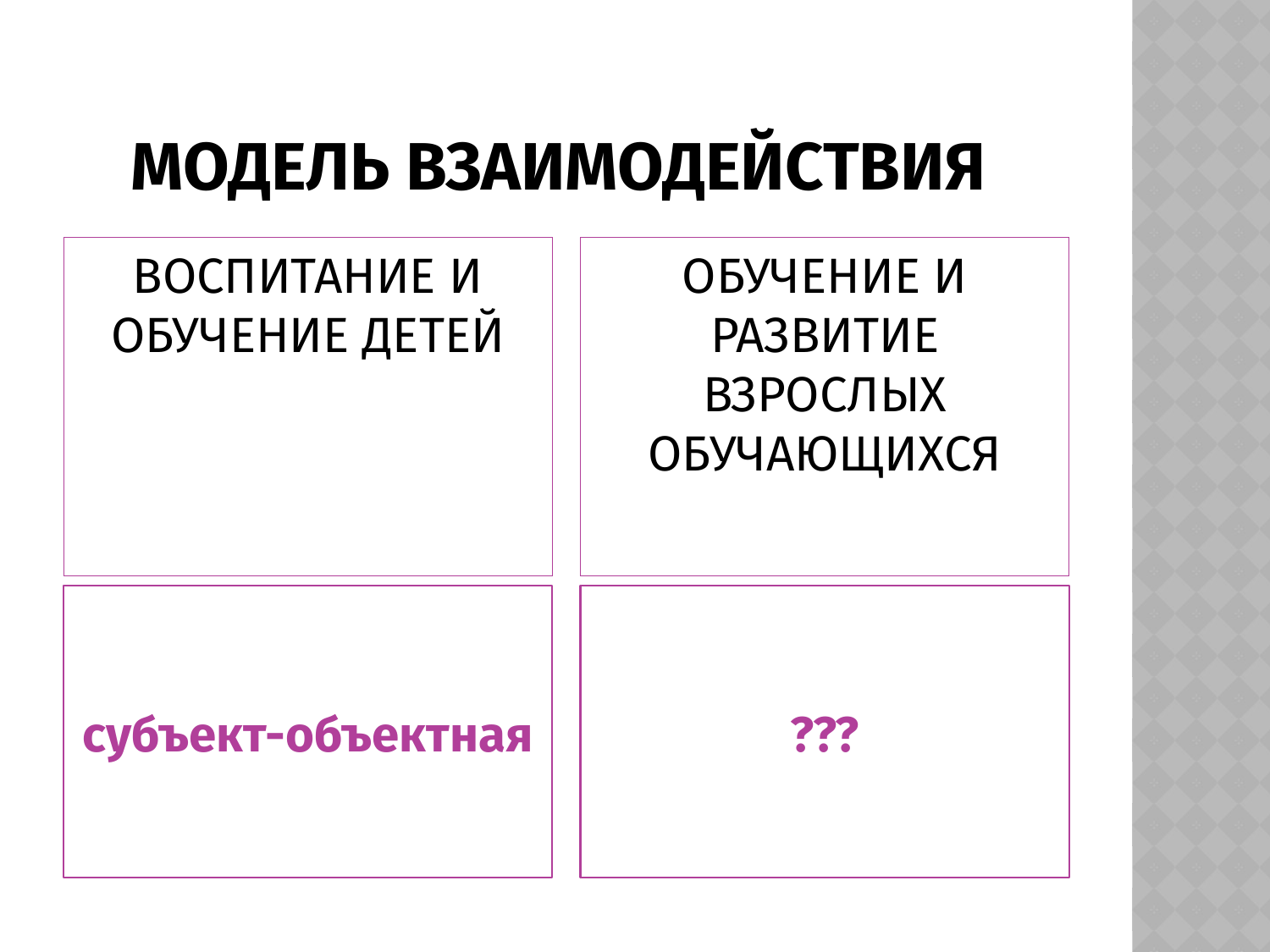

# Модель взаимодействия
ВОСПИТАНИЕ И ОБУЧЕНИЕ ДЕТЕЙ

ОБУЧЕНИЕ И РАЗВИТИЕ ВЗРОСЛЫХ ОБУЧАЮЩИХСЯ

субъект-объектная
???